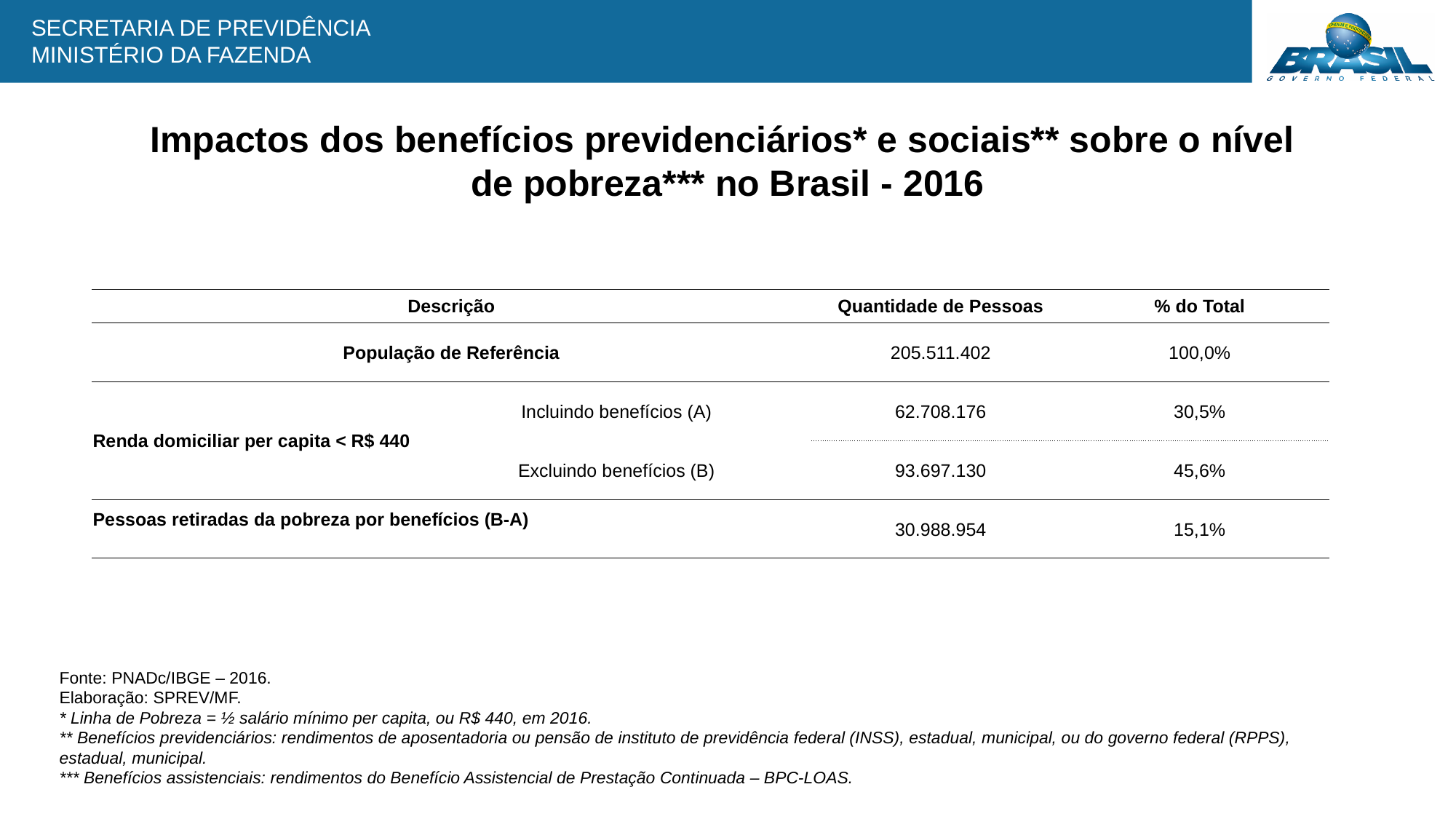

Impactos dos benefícios previdenciários* e sociais** sobre o nível  de pobreza*** no Brasil - 2016
| Descrição |  | Quantidade de Pessoas | % do Total |
| --- | --- | --- | --- |
| População de Referência |  | 205.511.402 | 100,0% |
| Renda domiciliar per capita < R$ 440 | Incluindo benefícios (A) | 62.708.176 | 30,5% |
|  | Excluindo benefícios (B) | 93.697.130 | 45,6% |
| Pessoas retiradas da pobreza por benefícios (B-A) |  | 30.988.954 | 15,1% |
Fonte: PNADc/IBGE – 2016.
Elaboração: SPREV/MF.
* Linha de Pobreza = ½ salário mínimo per capita, ou R$ 440, em 2016.
** Benefícios previdenciários: rendimentos de aposentadoria ou pensão de instituto de previdência federal (INSS), estadual, municipal, ou do governo federal (RPPS), estadual, municipal.
*** Benefícios assistenciais: rendimentos do Benefício Assistencial de Prestação Continuada – BPC-LOAS.